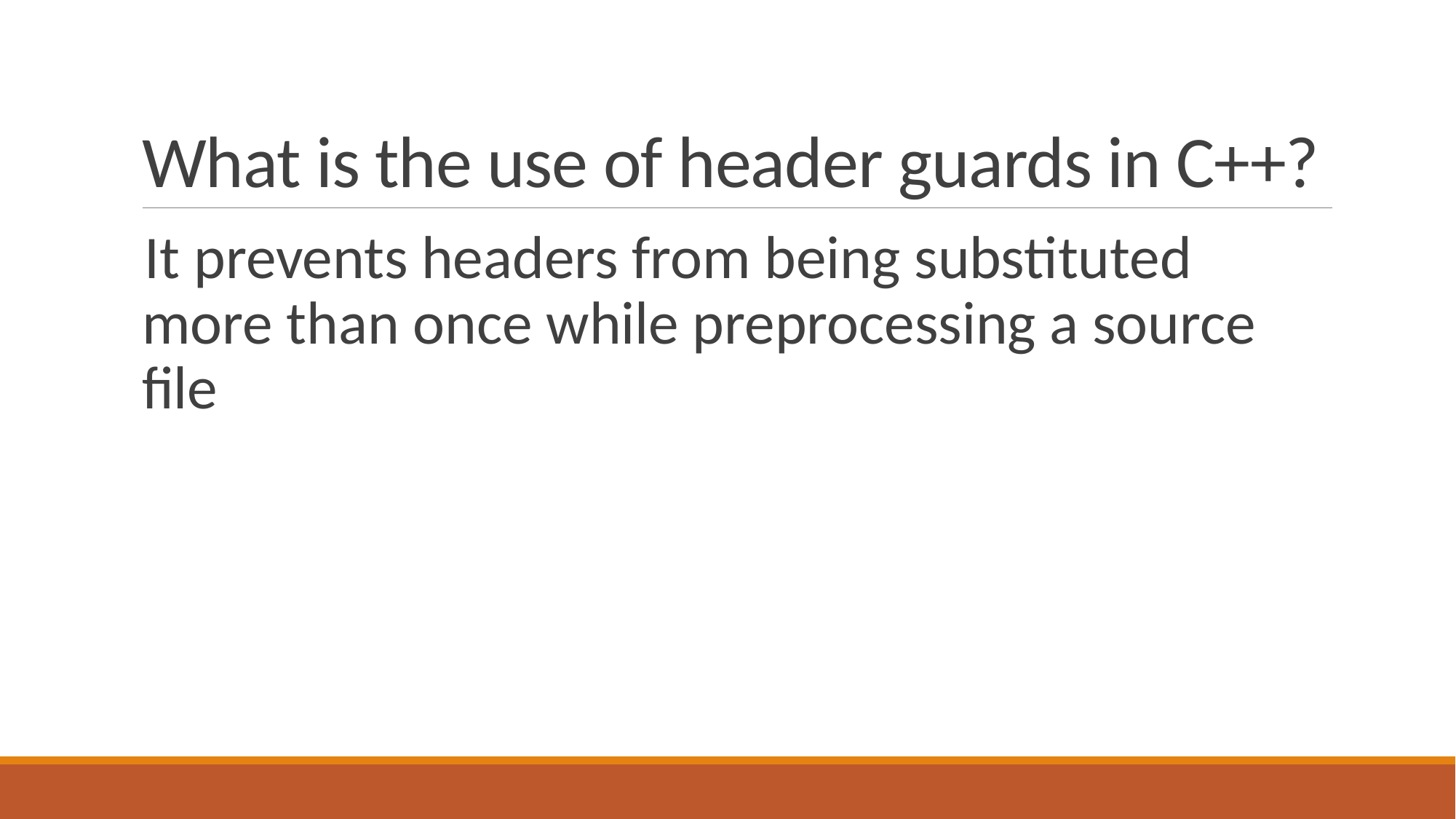

# What is the use of header guards in C++?
It prevents headers from being substituted more than once while preprocessing a source file